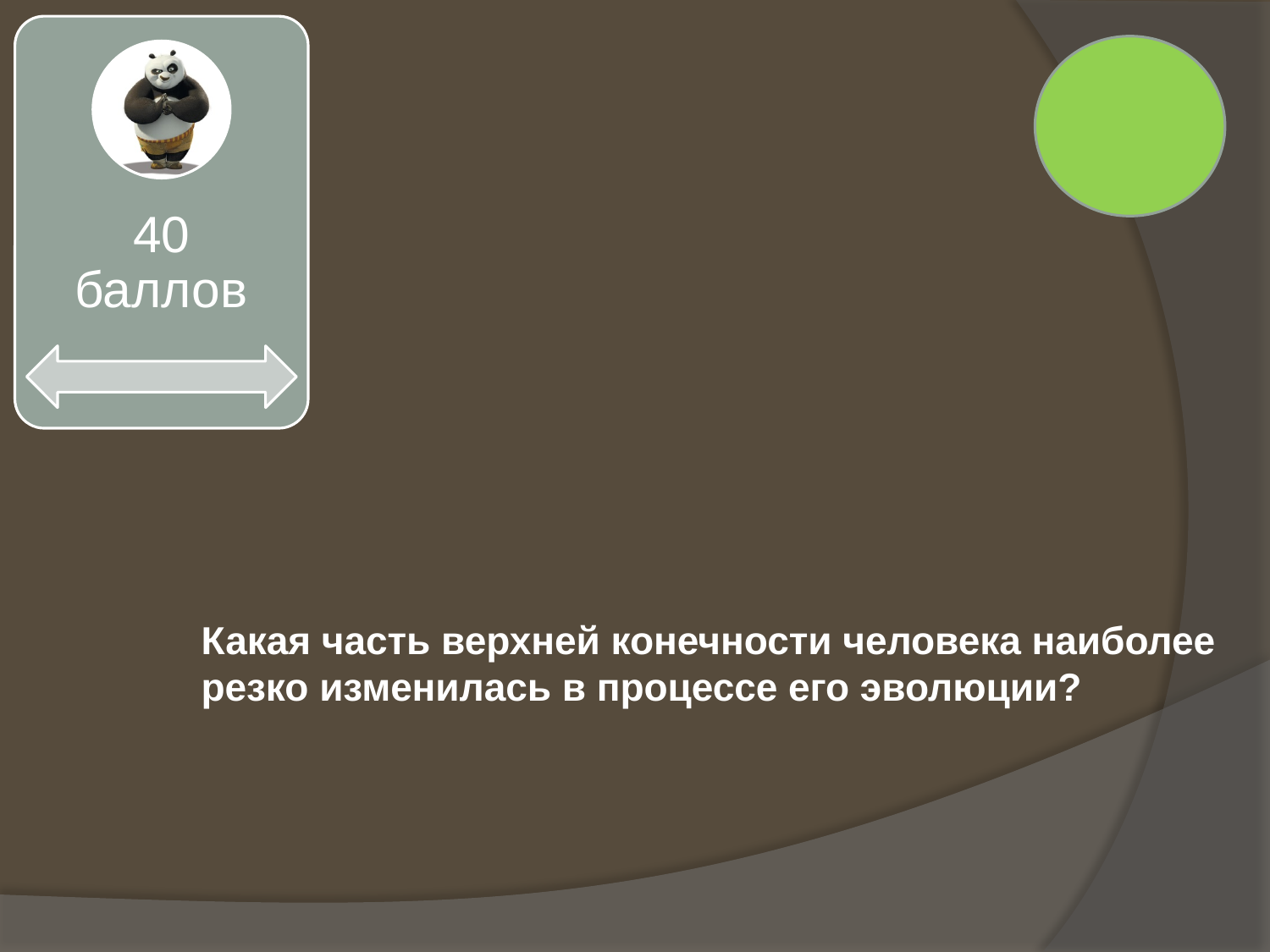

40 баллов

# Какая часть верхней конечности человека наиболее резко изменилась в процессе его эволюции?